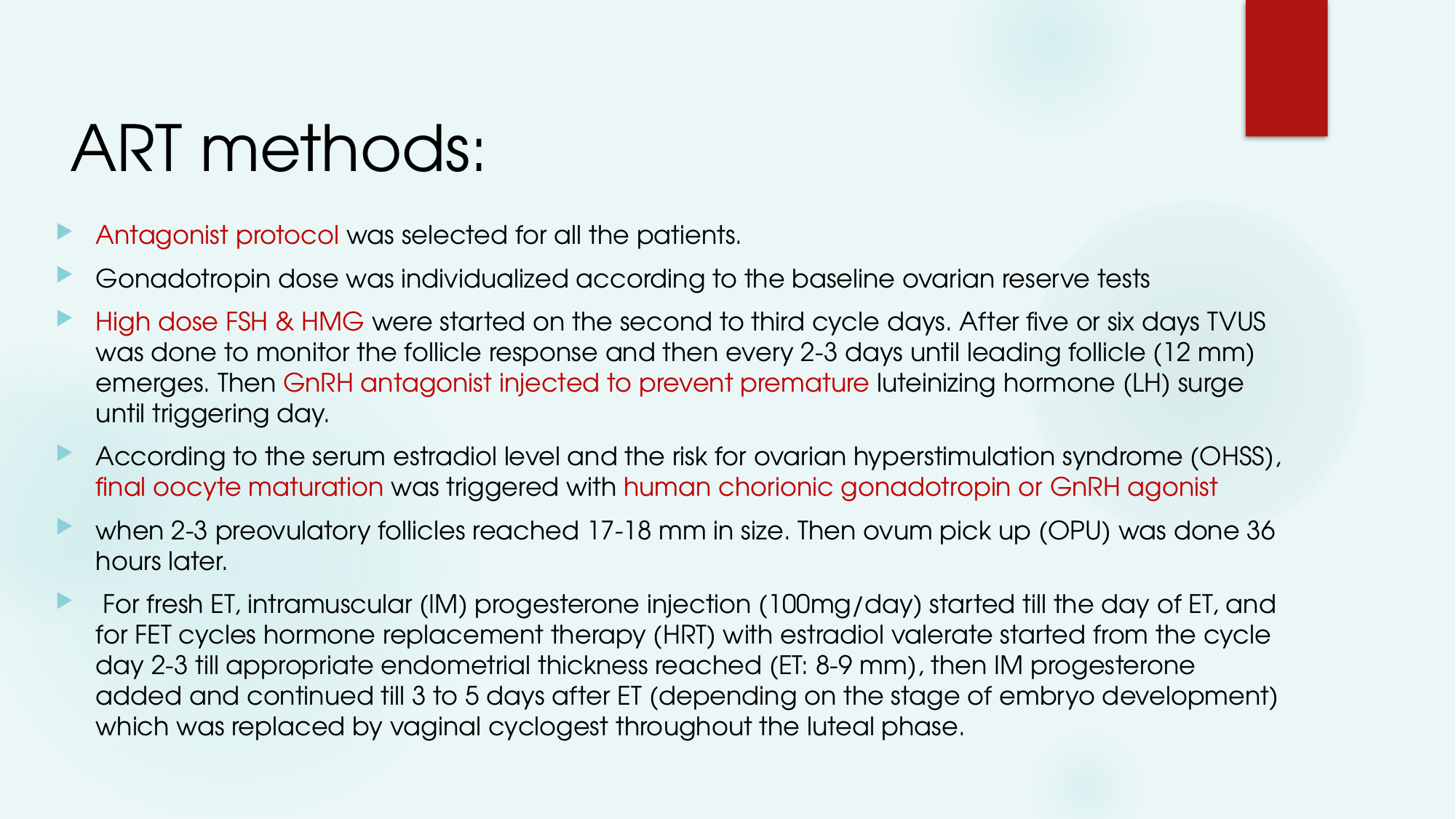

# ART methods:
Antagonist protocol was selected for all the patients.
Gonadotropin dose was individualized according to the baseline ovarian reserve tests
High dose FSH & HMG were started on the second to third cycle days. After five or six days TVUS was done to monitor the follicle response and then every 2-3 days until leading follicle (12 mm) emerges. Then GnRH antagonist injected to prevent premature luteinizing hormone (LH) surge until triggering day.
According to the serum estradiol level and the risk for ovarian hyperstimulation syndrome (OHSS), final oocyte maturation was triggered with human chorionic gonadotropin or GnRH agonist
when 2-3 preovulatory follicles reached 17-18 mm in size. Then ovum pick up (OPU) was done 36 hours later.
 For fresh ET, intramuscular (IM) progesterone injection (100mg/day) started till the day of ET, and for FET cycles hormone replacement therapy (HRT) with estradiol valerate started from the cycle day 2-3 till appropriate endometrial thickness reached (ET: 8-9 mm), then IM progesterone added and continued till 3 to 5 days after ET (depending on the stage of embryo development) which was replaced by vaginal cyclogest throughout the luteal phase.